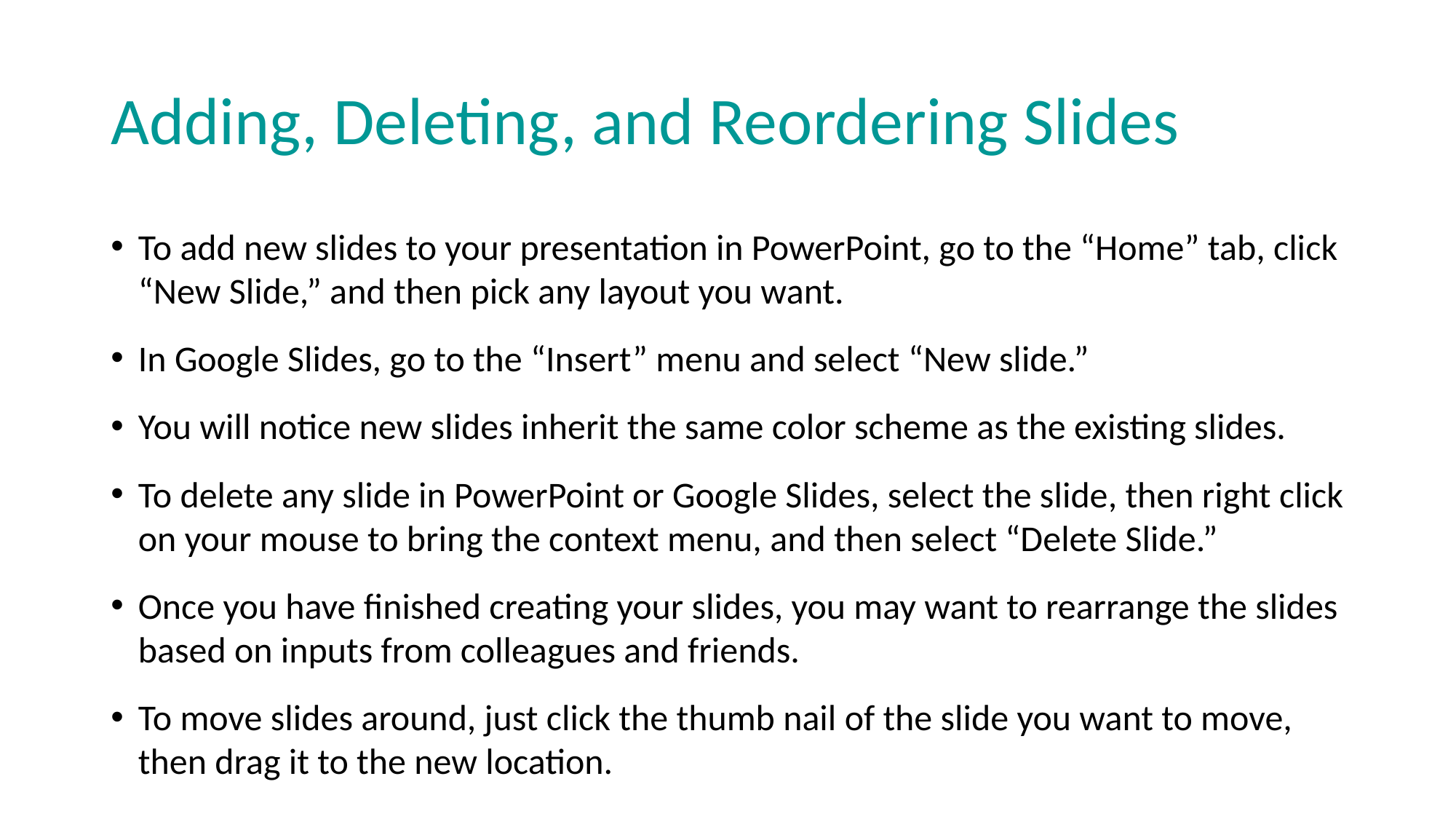

# Adding, Deleting, and Reordering Slides
To add new slides to your presentation in PowerPoint, go to the “Home” tab, click “New Slide,” and then pick any layout you want.
In Google Slides, go to the “Insert” menu and select “New slide.”
You will notice new slides inherit the same color scheme as the existing slides.
To delete any slide in PowerPoint or Google Slides, select the slide, then right click on your mouse to bring the context menu, and then select “Delete Slide.”
Once you have finished creating your slides, you may want to rearrange the slides based on inputs from colleagues and friends.
To move slides around, just click the thumb nail of the slide you want to move, then drag it to the new location.